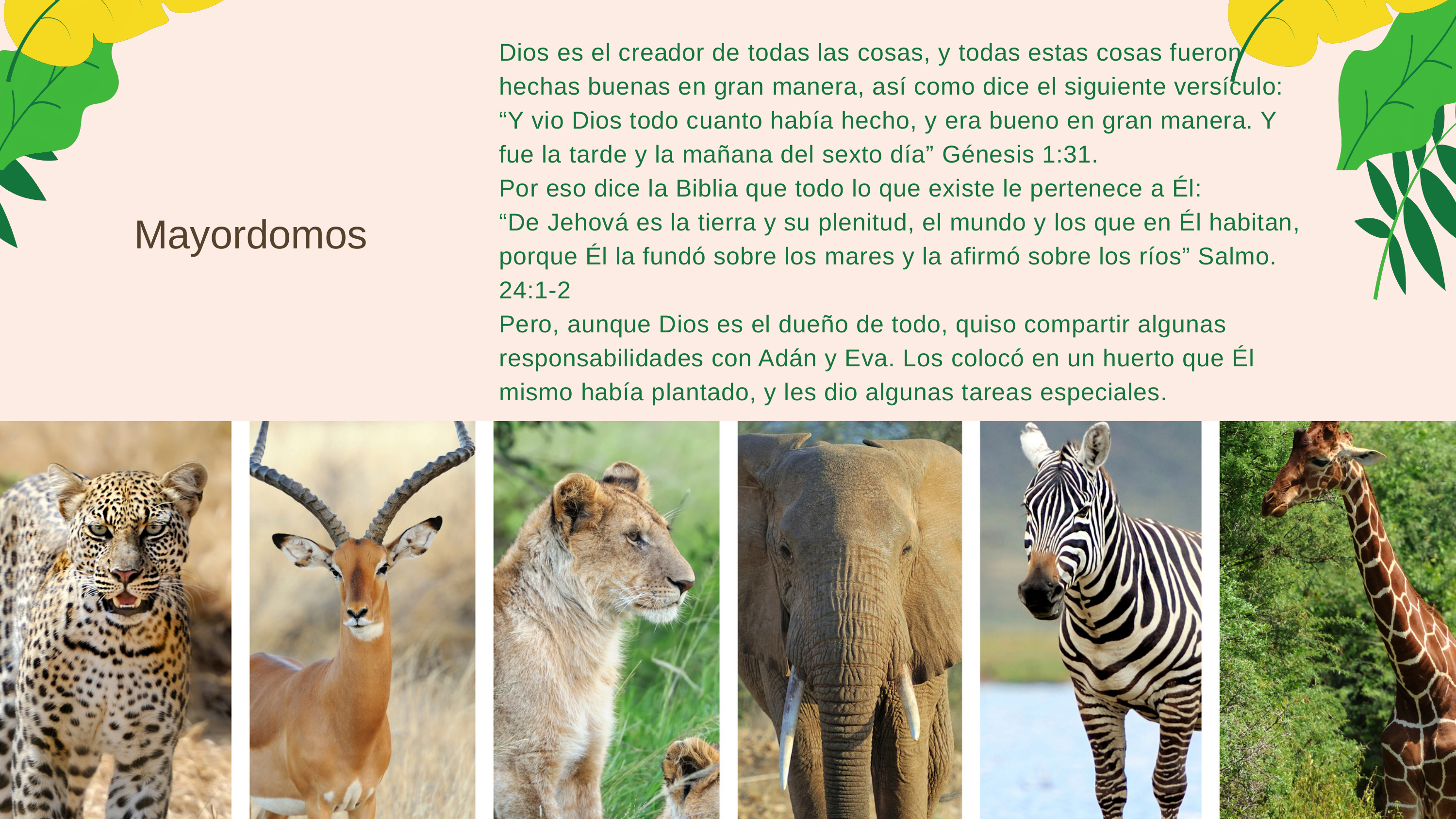

Dios es el creador de todas las cosas, y todas estas cosas fueron hechas buenas en gran manera, así como dice el siguiente versículo:
“Y vio Dios todo cuanto había hecho, y era bueno en gran manera. Y fue la tarde y la mañana del sexto día” Génesis 1:31.
Por eso dice la Biblia que todo lo que existe le pertenece a Él:
“De Jehová es la tierra y su plenitud, el mundo y los que en Él habitan, porque Él la fundó sobre los mares y la afirmó sobre los ríos” Salmo. 24:1-2
Pero, aunque Dios es el dueño de todo, quiso compartir algunas responsabilidades con Adán y Eva. Los colocó en un huerto que Él mismo había plantado, y les dio algunas tareas especiales.

Mayordomos